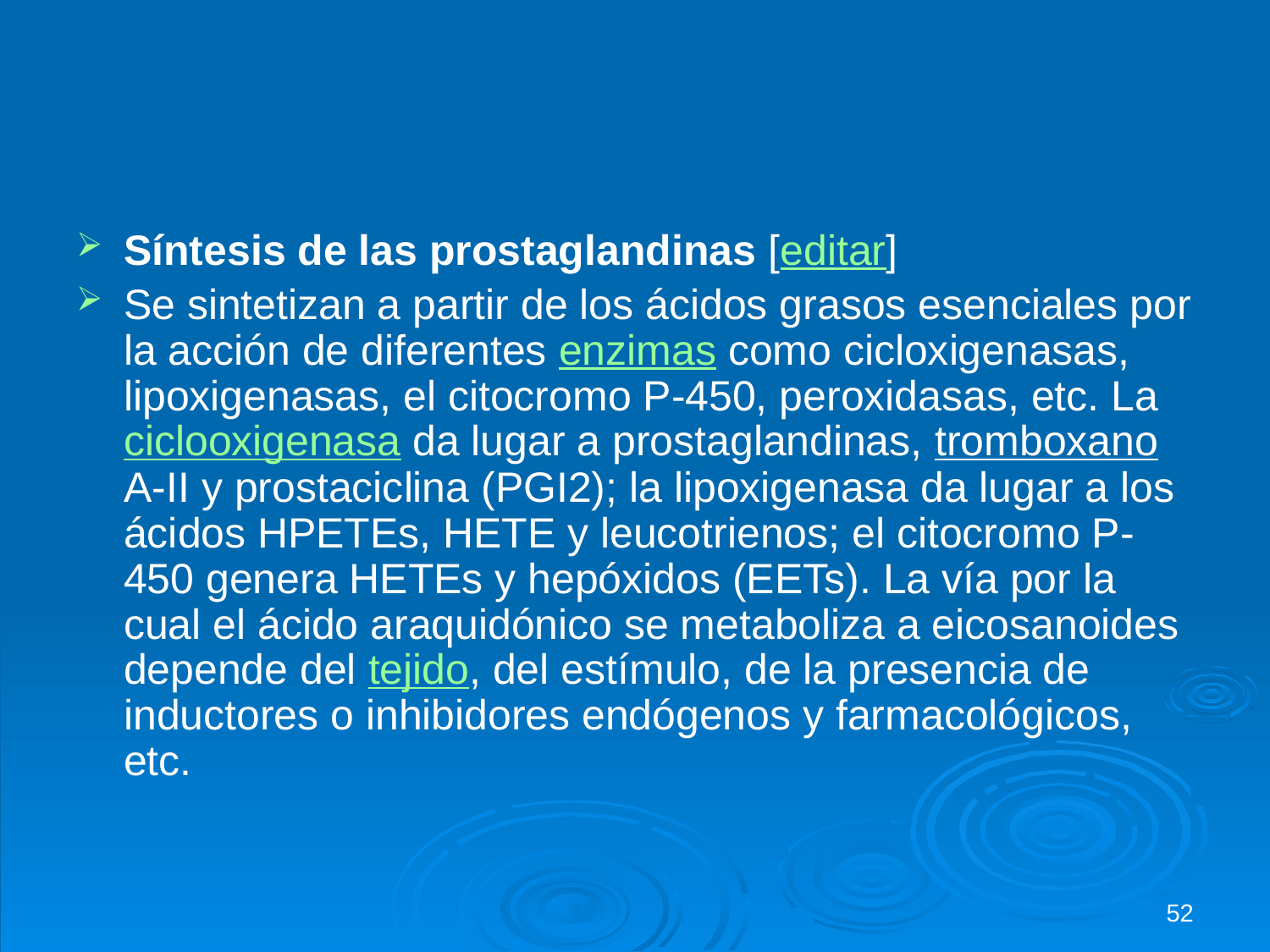

#
Síntesis de las prostaglandinas [editar]
Se sintetizan a partir de los ácidos grasos esenciales por la acción de diferentes enzimas como cicloxigenasas, lipoxigenasas, el citocromo P-450, peroxidasas, etc. La ciclooxigenasa da lugar a prostaglandinas, tromboxano A-II y prostaciclina (PGI2); la lipoxigenasa da lugar a los ácidos HPETEs, HETE y leucotrienos; el citocromo P-450 genera HETEs y hepóxidos (EETs). La vía por la cual el ácido araquidónico se metaboliza a eicosanoides depende del tejido, del estímulo, de la presencia de inductores o inhibidores endógenos y farmacológicos, etc.
52